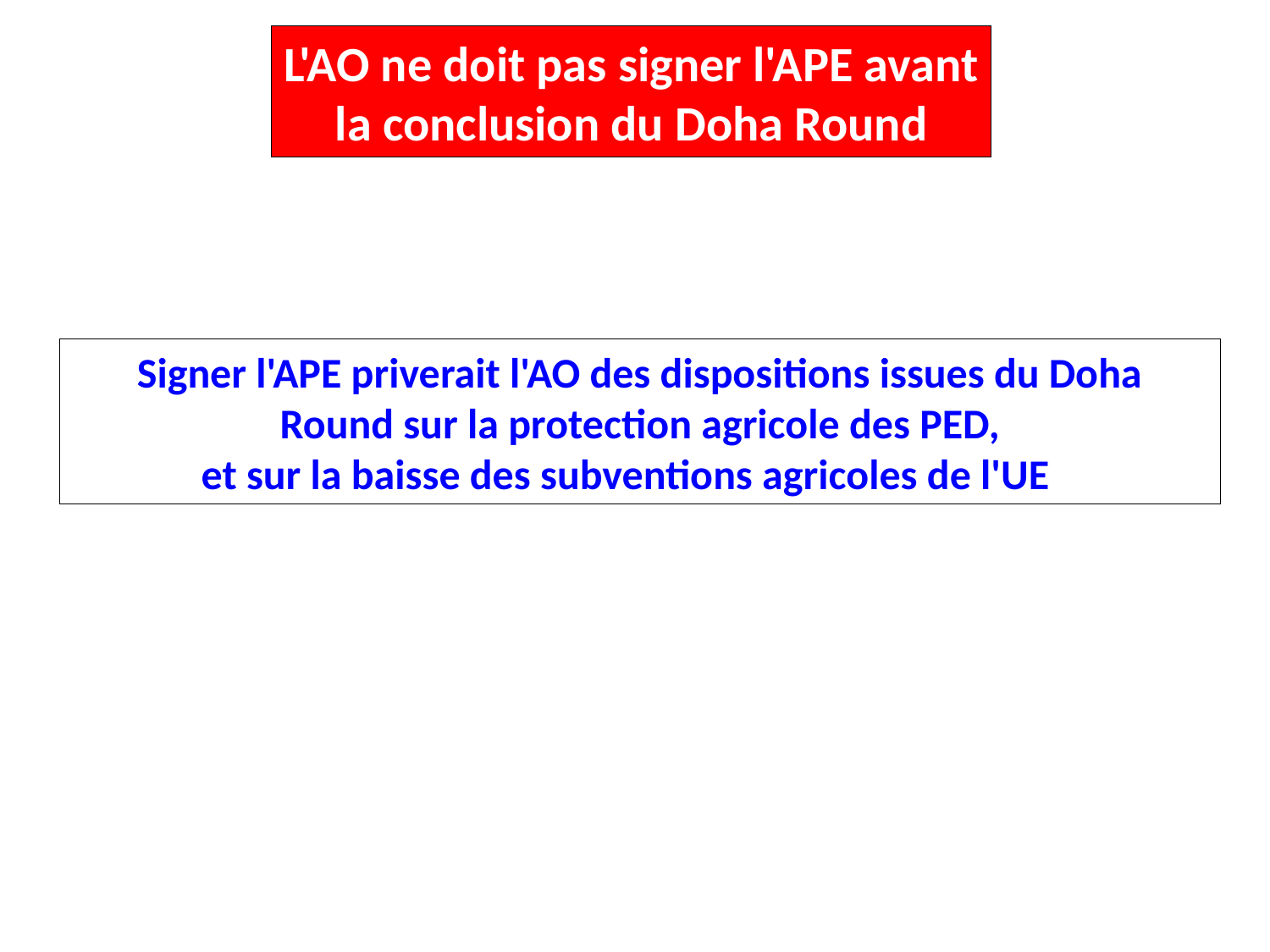

L'AO ne doit pas signer l'APE avant
la conclusion du Doha Round
Signer l'APE priverait l'AO des dispositions issues du Doha
Round sur la protection agricole des PED,
et sur la baisse des subventions agricoles de l'UE